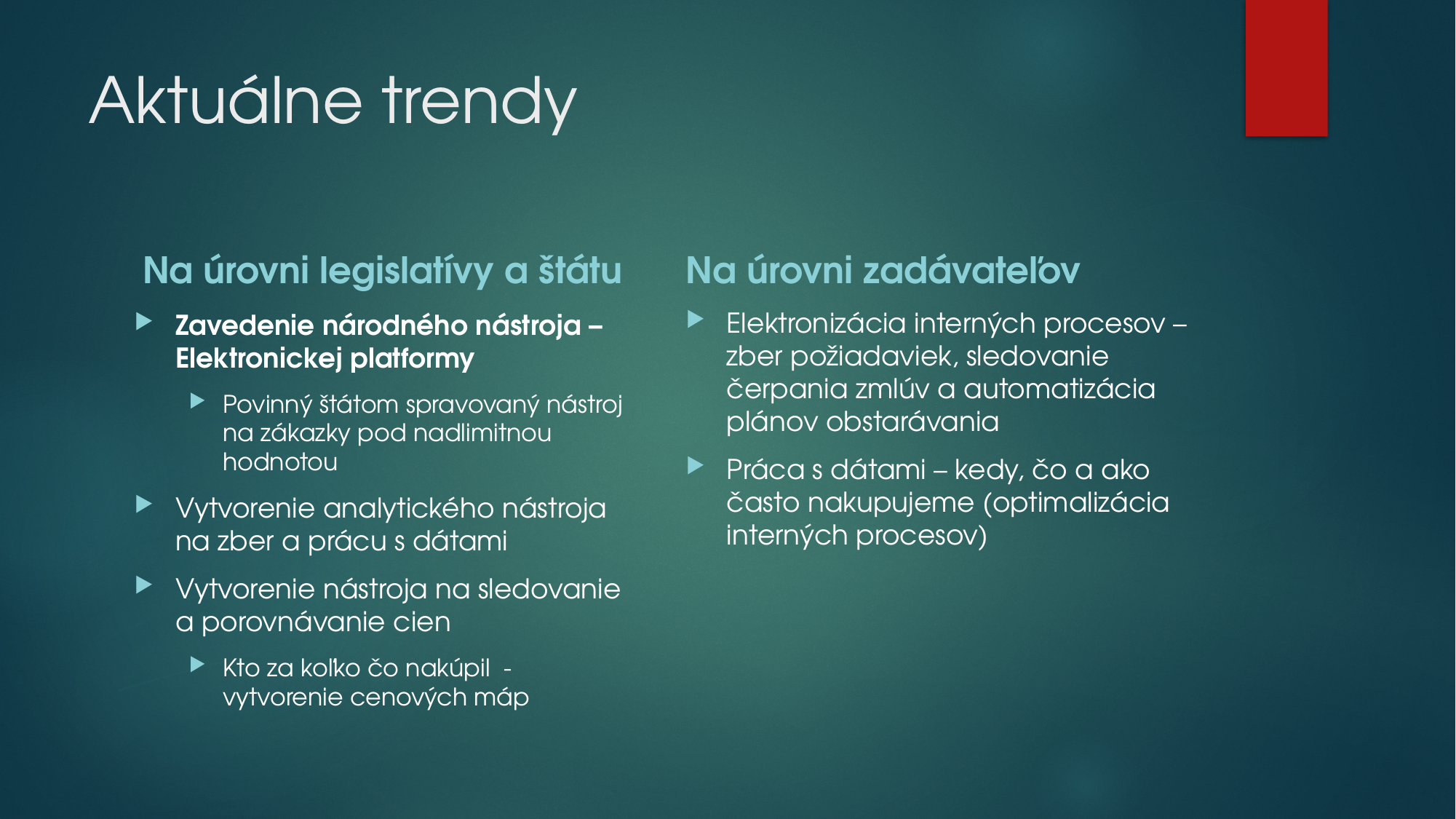

# Aktuálne trendy
Na úrovni legislatívy a štátu
Na úrovni zadávateľov
Elektronizácia interných procesov – zber požiadaviek, sledovanie čerpania zmlúv a automatizácia plánov obstarávania
Práca s dátami – kedy, čo a ako často nakupujeme (optimalizácia interných procesov)
Zavedenie národného nástroja – Elektronickej platformy
Povinný štátom spravovaný nástroj na zákazky pod nadlimitnou hodnotou
Vytvorenie analytického nástroja na zber a prácu s dátami
Vytvorenie nástroja na sledovanie a porovnávanie cien
Kto za koľko čo nakúpil  - vytvorenie cenových máp